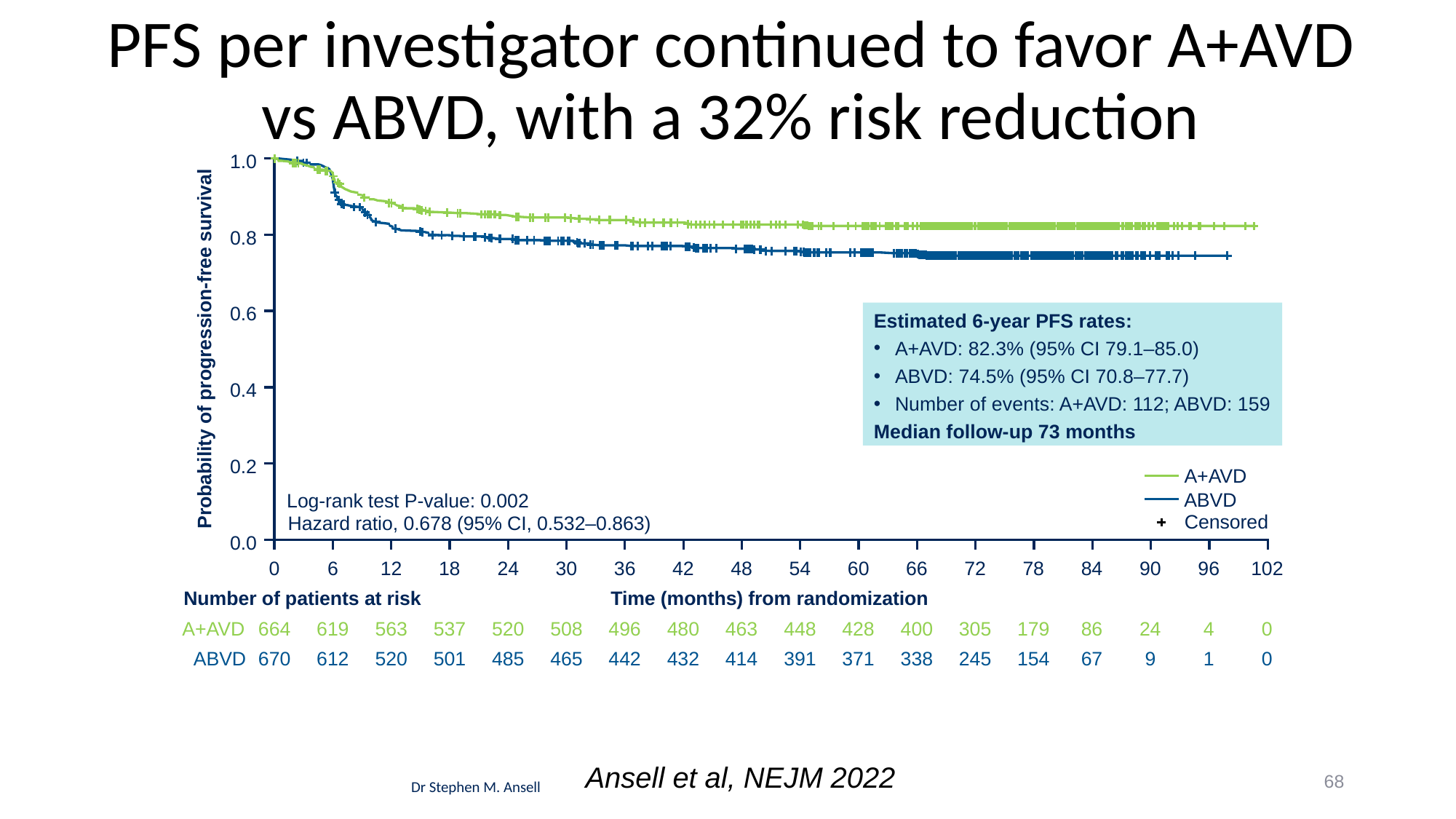

# PFS per investigator continued to favor A+AVD vs ABVD, with a 32% risk reduction
1.0

0.8

0.6
Estimated 6-year PFS rates:
A+AVD: 82.3% (95% CI 79.1–85.0)
ABVD: 74.5% (95% CI 70.8–77.7)
Number of events: A+AVD: 112; ABVD: 159
Median follow-up 73 months

Probability of progression-free survival
0.4

0.2
A+AVD

ABVD
Log-rank test P-value: 0.002

Censored
Hazard ratio, 0.678 (95% CI, 0.532–0.863)

0.0

0
6
12
18
24
30
36
42
48
54
60
66
72
78
84
90
96
102
Number of patients at risk
Time (months) from randomization
A+AVD
6
64
6
19
5
63
5
37
5
20
5
08
4
96
4
80
4
63
4
48
4
28
4
00
3
05
1
79
8
6
2
4
4
0
ABVD
6
70
6
12
5
20
5
01
4
85
4
65
4
42
4
32
4
14
3
91
3
71
3
38
2
45
1
54
6
7
9
1
0
68
Ansell et al, NEJM 2022

Dr Stephen M. Ansell